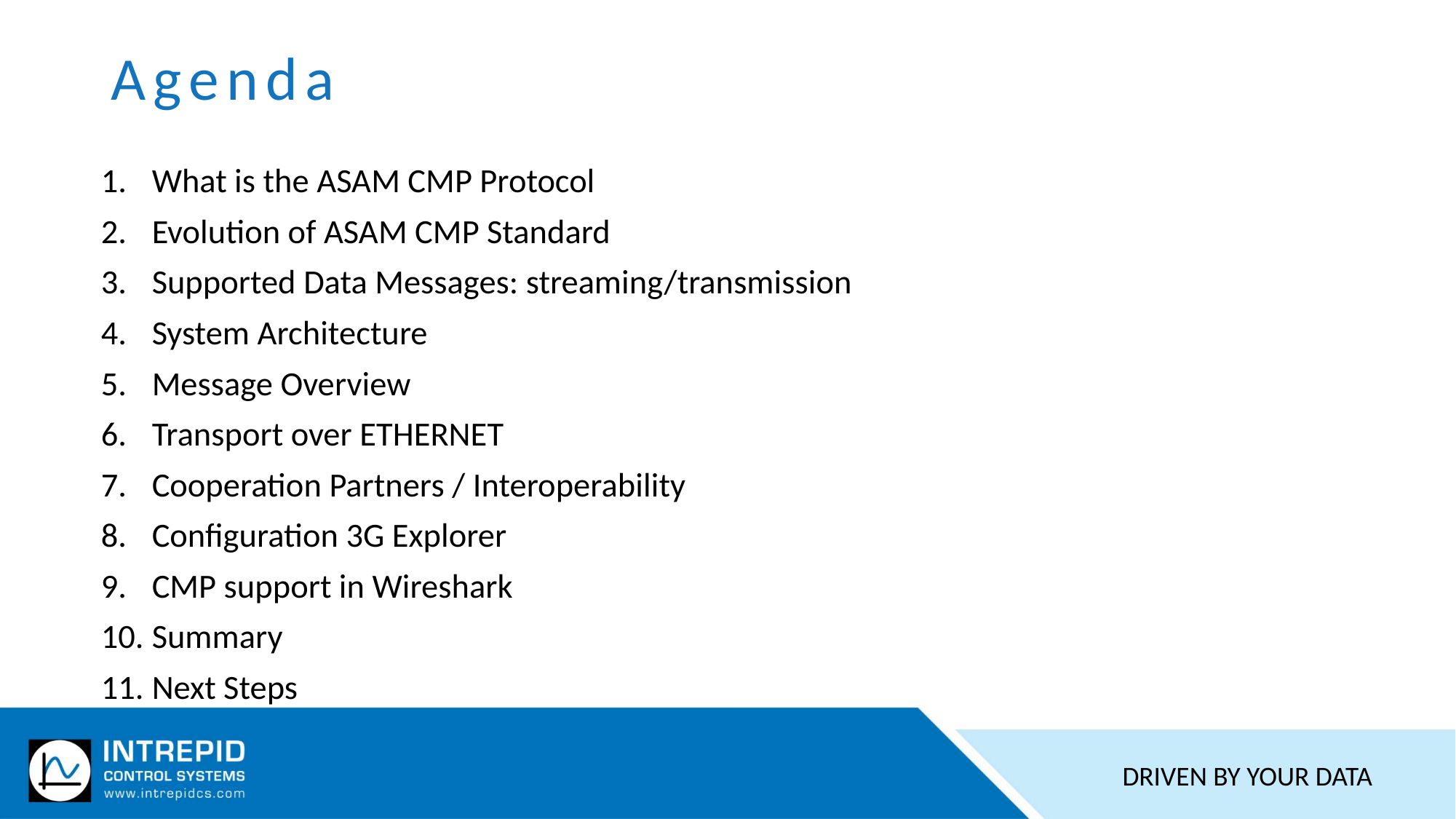

# Agenda
What is the ASAM CMP Protocol
Evolution of ASAM CMP Standard
Supported Data Messages: streaming/transmission
System Architecture
Message Overview
Transport over ETHERNET
Cooperation Partners / Interoperability
Configuration 3G Explorer
CMP support in Wireshark
Summary
Next Steps